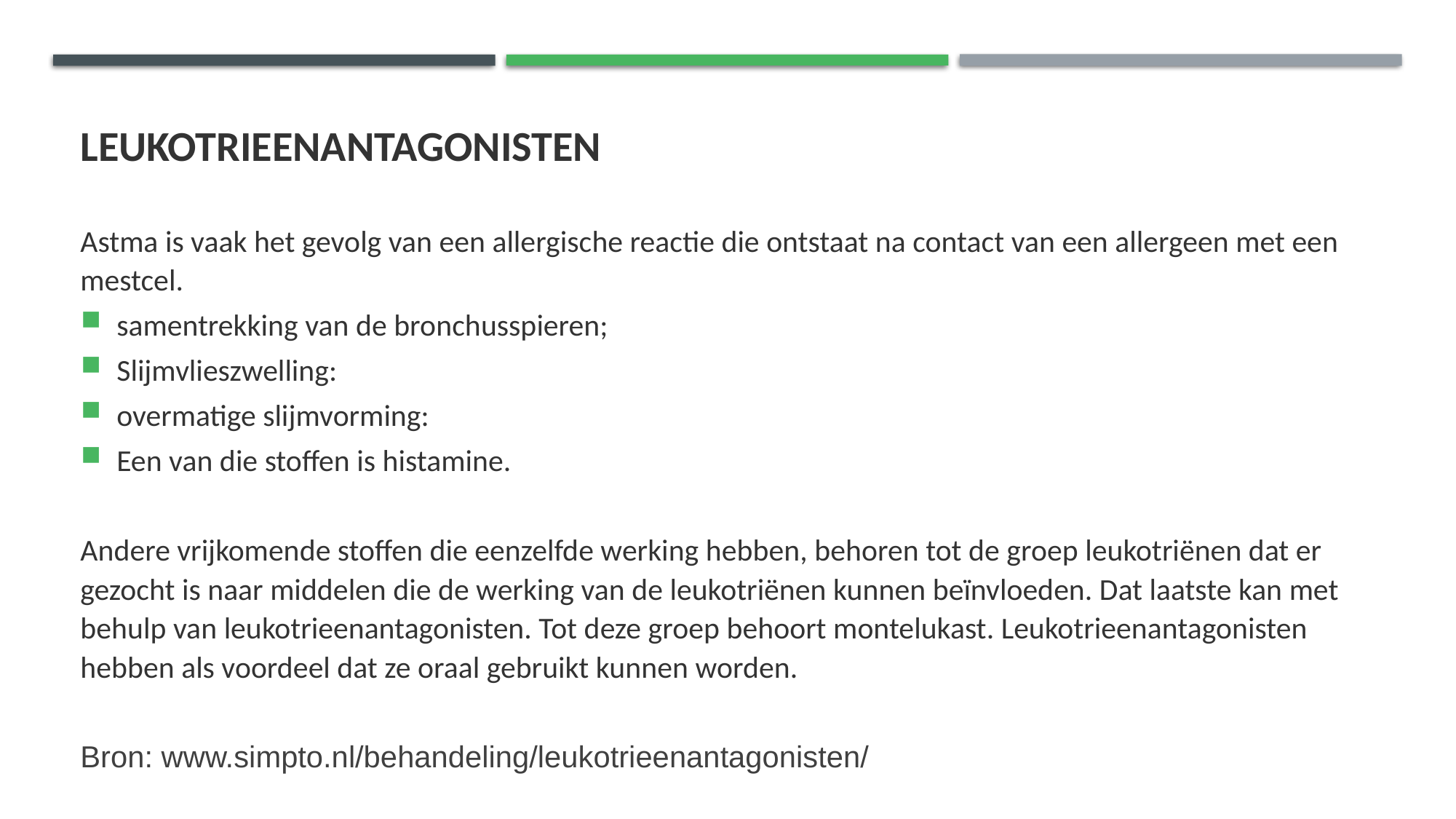

# Leukotrieenantagonisten
Astma is vaak het gevolg van een allergische reactie die ontstaat na contact van een allergeen met een mestcel.
samentrekking van de bronchusspieren;
Slijmvlieszwelling:
overmatige slijmvorming:
Een van die stoffen is histamine.

Andere vrijkomende stoffen die eenzelfde werking hebben, behoren tot de groep leukotriënen dat er gezocht is naar middelen die de werking van de leukotriënen kunnen beïnvloeden. Dat laatste kan met behulp van leukotrieenantagonisten. Tot deze groep behoort montelukast. Leukotrieenantagonisten hebben als voordeel dat ze oraal gebruikt kunnen worden.

Bron: www.simpto.nl/behandeling/leukotrieenantagonisten/